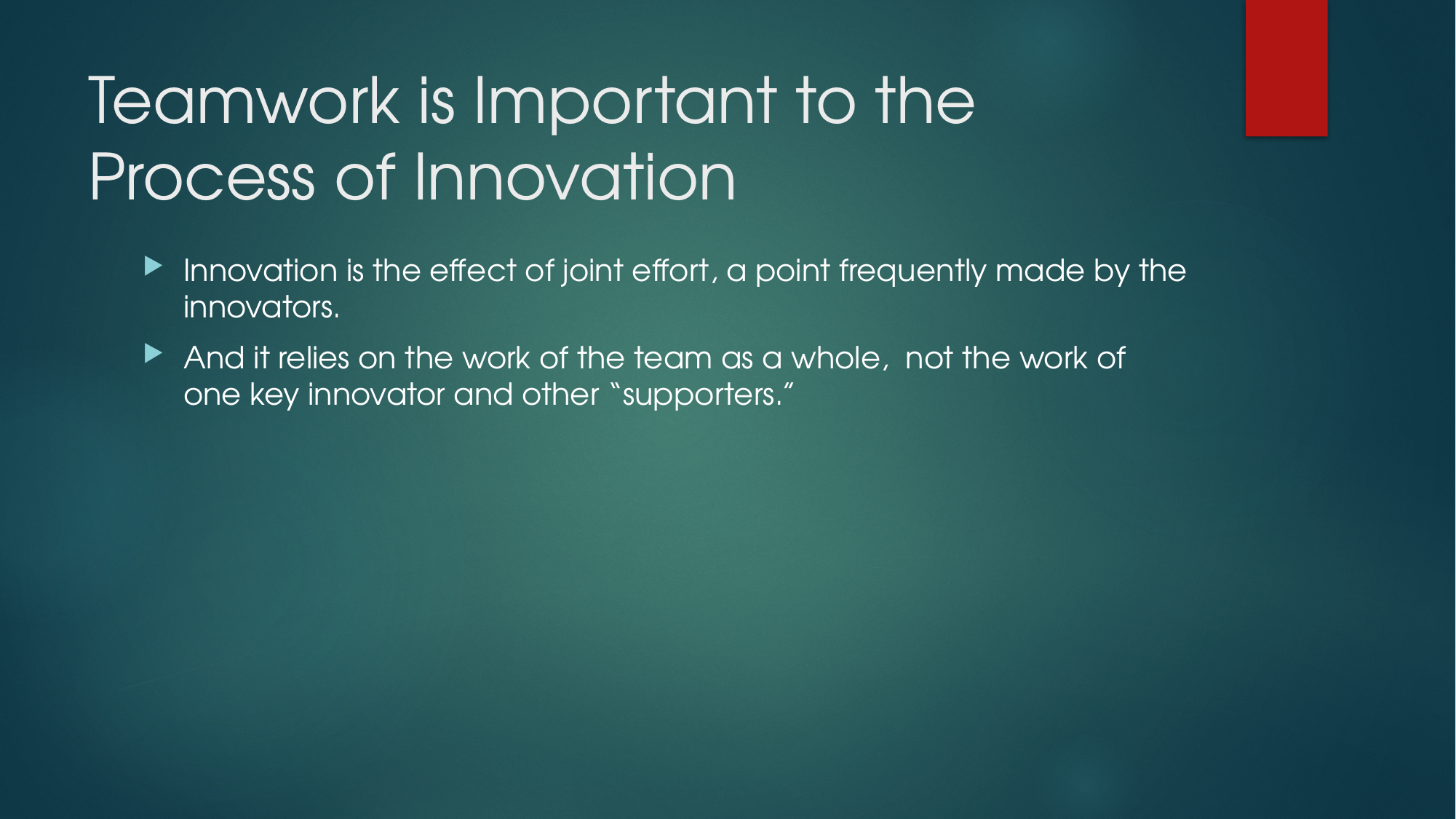

# Teamwork is Important to the Process of Innovation
Innovation is the effect of joint effort, a point frequently made by the innovators.
And it relies on the work of the team as a whole,  not the work of one key innovator and other “supporters.”